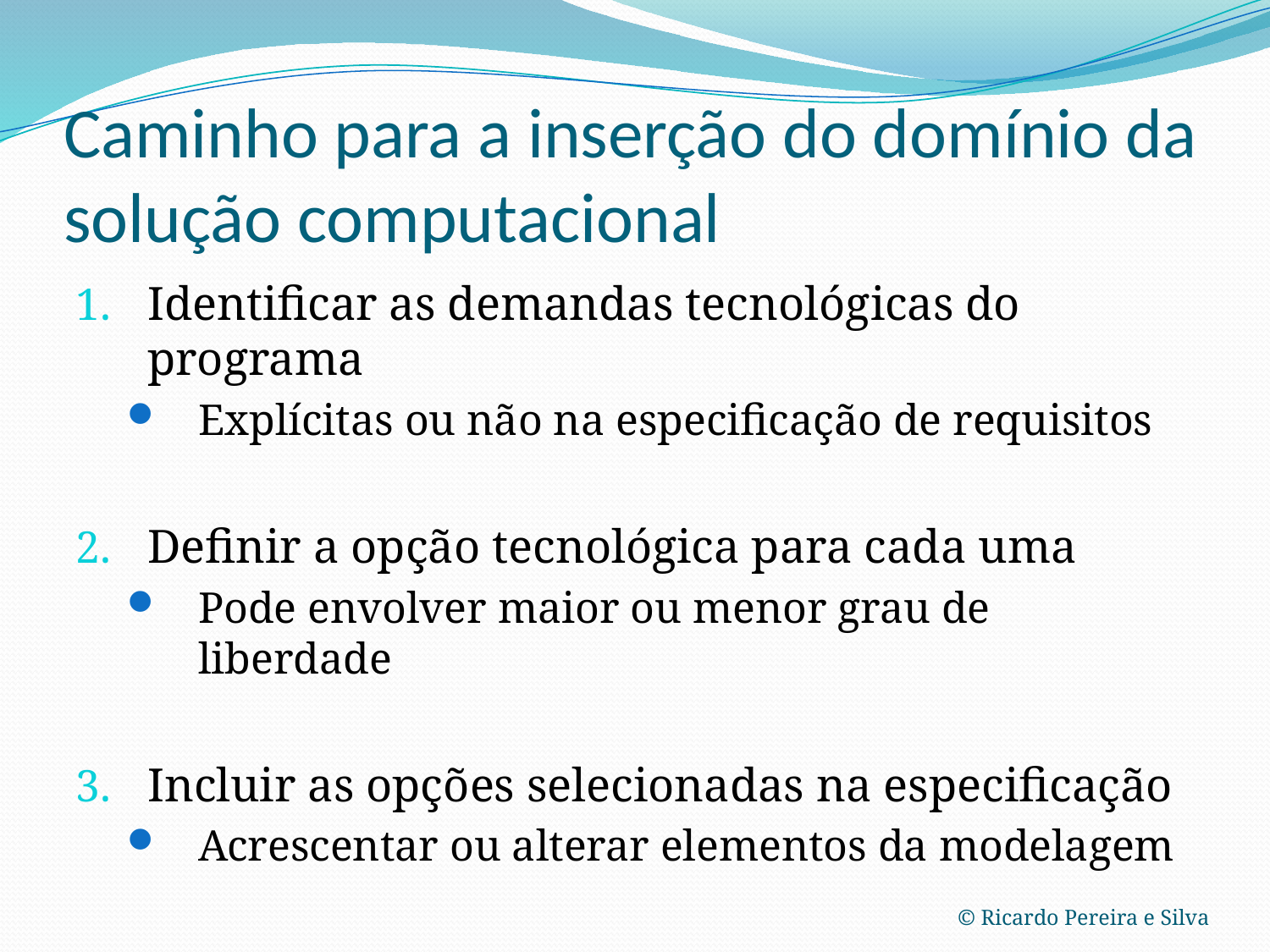

# Caminho para a inserção do domínio da solução computacional
Identificar as demandas tecnológicas do programa
Explícitas ou não na especificação de requisitos

Definir a opção tecnológica para cada uma
Pode envolver maior ou menor grau de liberdade

Incluir as opções selecionadas na especificação
Acrescentar ou alterar elementos da modelagem

© Ricardo Pereira e Silva